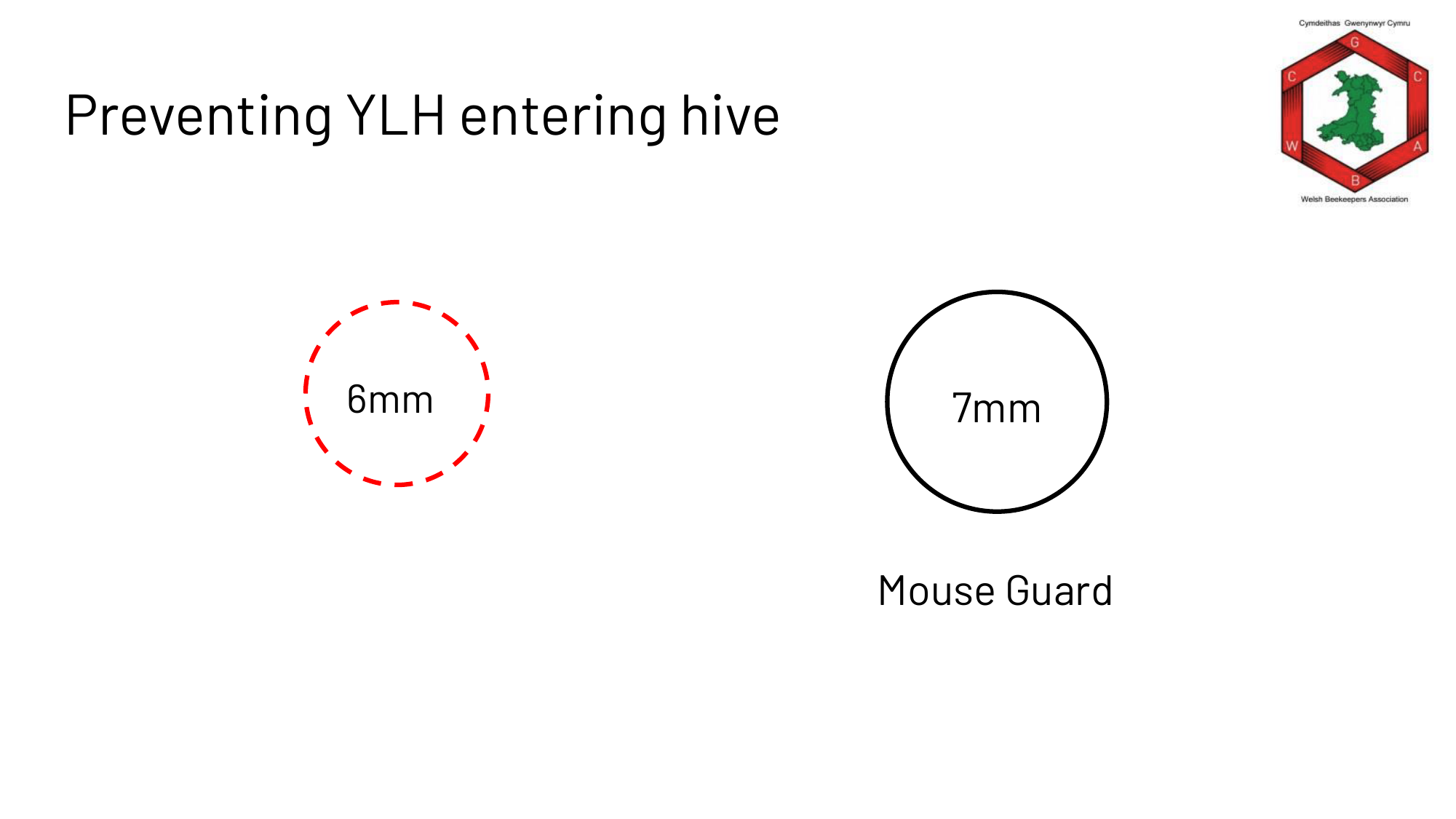

# Preventing YLH entering hive
7mm
6mm
Mouse Guard